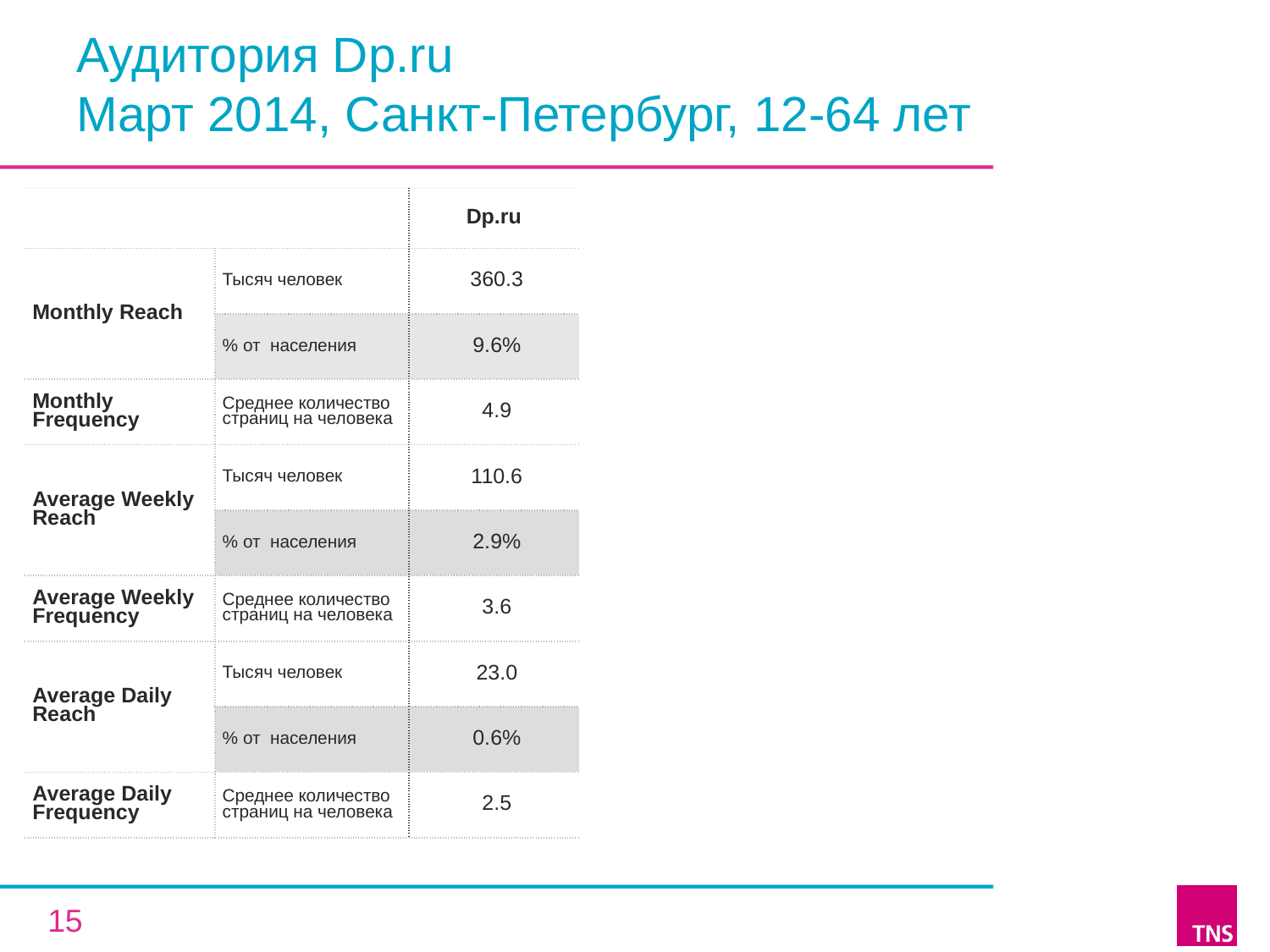

# Аудитория Dp.ru Март 2014, Санкт-Петербург, 12-64 лет
|  |  | Dp.ru |
| --- | --- | --- |
| Monthly Reach | Тысяч человек | 360.3 |
|  | % от населения | 9.6% |
| Monthly Frequency | Среднее количество страниц на человека | 4.9 |
| Average Weekly Reach | Тысяч человек | 110.6 |
|  | % от населения | 2.9% |
| Average Weekly Frequency | Среднее количество страниц на человека | 3.6 |
| Average Daily Reach | Тысяч человек | 23.0 |
|  | % от населения | 0.6% |
| Average Daily Frequency | Среднее количество страниц на человека | 2.5 |

15